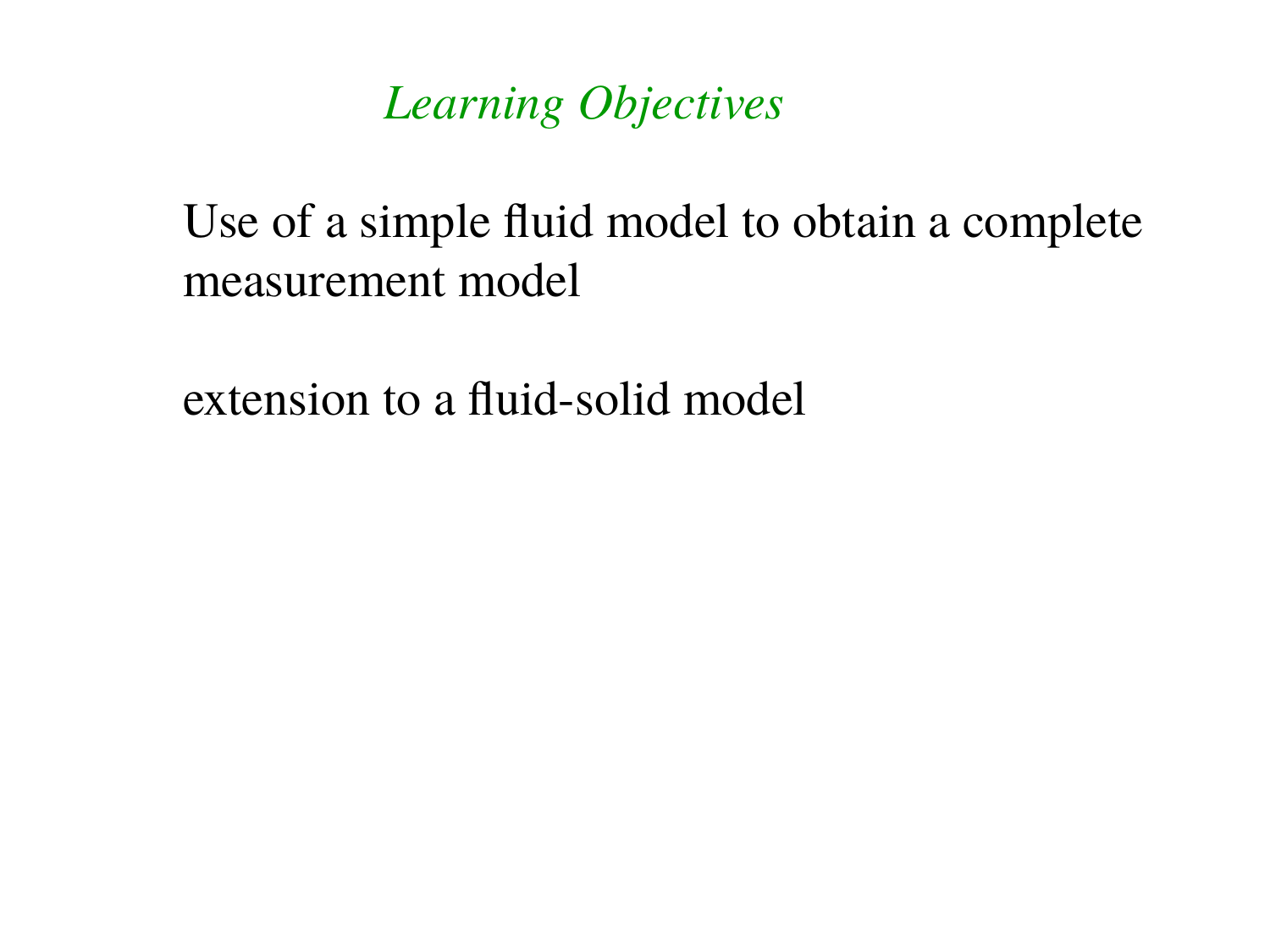

Learning Objectives

Use of a simple fluid model to obtain a complete
measurement model

extension to a fluid-solid model